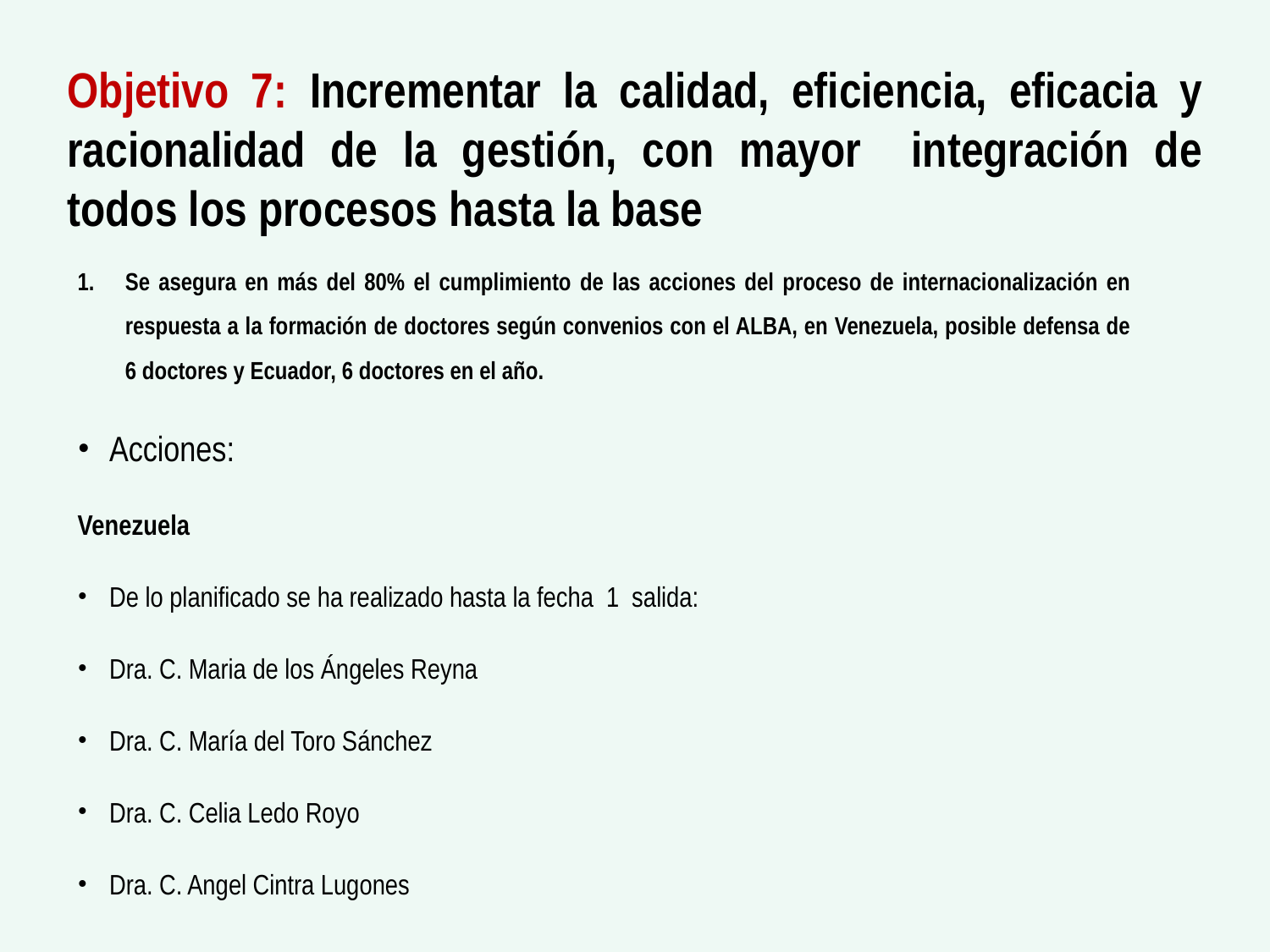

Objetivo 7: Incrementar la calidad, eficiencia, eficacia y racionalidad de la gestión, con mayor  integración de todos los procesos hasta la base
Se asegura en más del 80% el cumplimiento de las acciones del proceso de internacionalización en respuesta a la formación de doctores según convenios con el ALBA, en Venezuela, posible defensa de 6 doctores y Ecuador, 6 doctores en el año.
Acciones:
Venezuela
De lo planificado se ha realizado hasta la fecha  1  salida:
Dra. C. Maria de los Ángeles Reyna
Dra. C. María del Toro Sánchez
Dra. C. Celia Ledo Royo
Dra. C. Angel Cintra Lugones